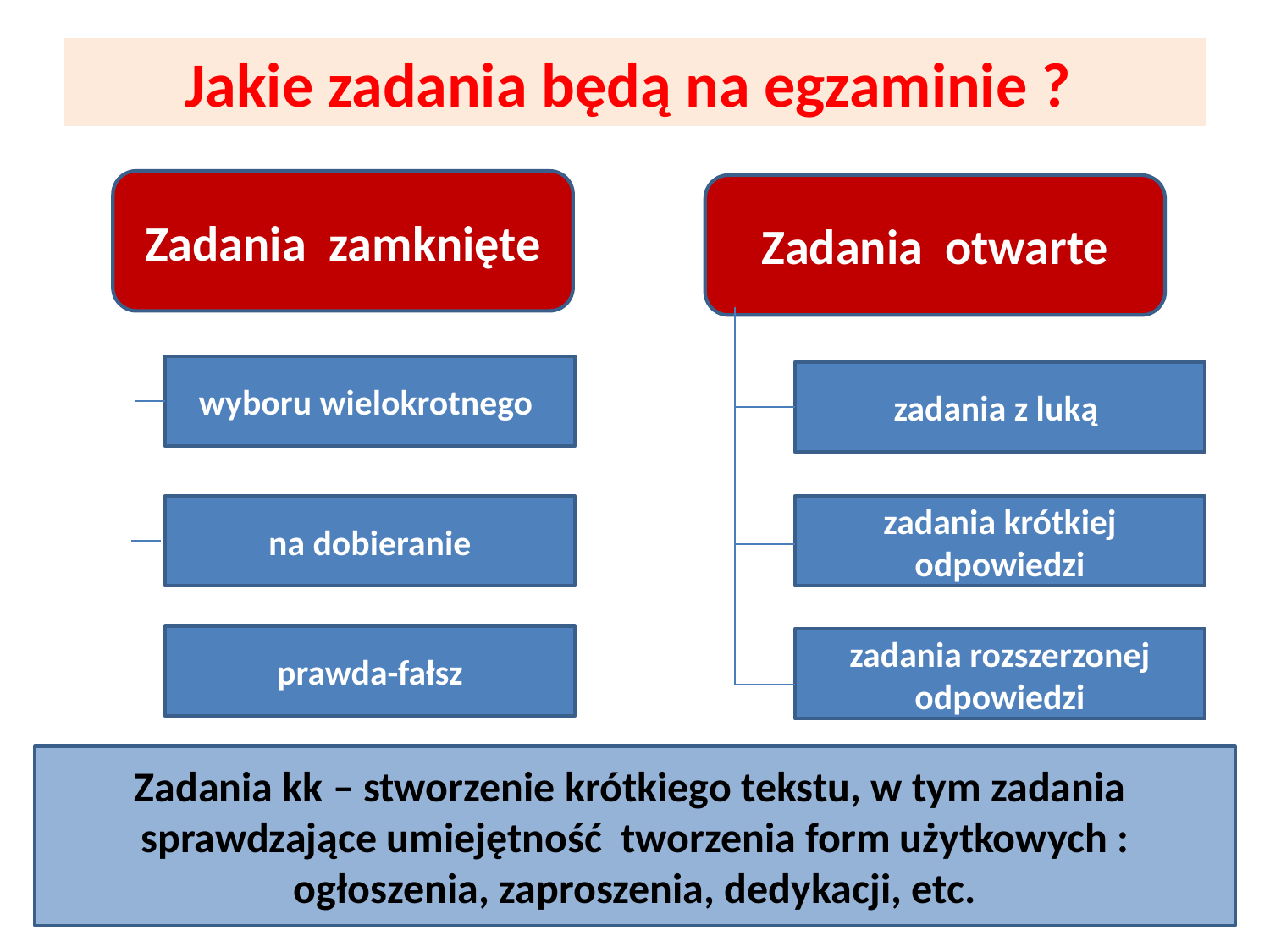

# Jakie zadania będą na egzaminie ?
Zadania  zamknięte
Zadania  otwarte
wyboru wielokrotnego
zadania z luką
na dobieranie
zadania krótkiej odpowiedzi
prawda-fałsz
zadania rozszerzonej odpowiedzi
Zadania kk – stworzenie krótkiego tekstu, w tym zadania  sprawdzające umiejętność  tworzenia form użytkowych : ogłoszenia, zaproszenia, dedykacji, etc.
14